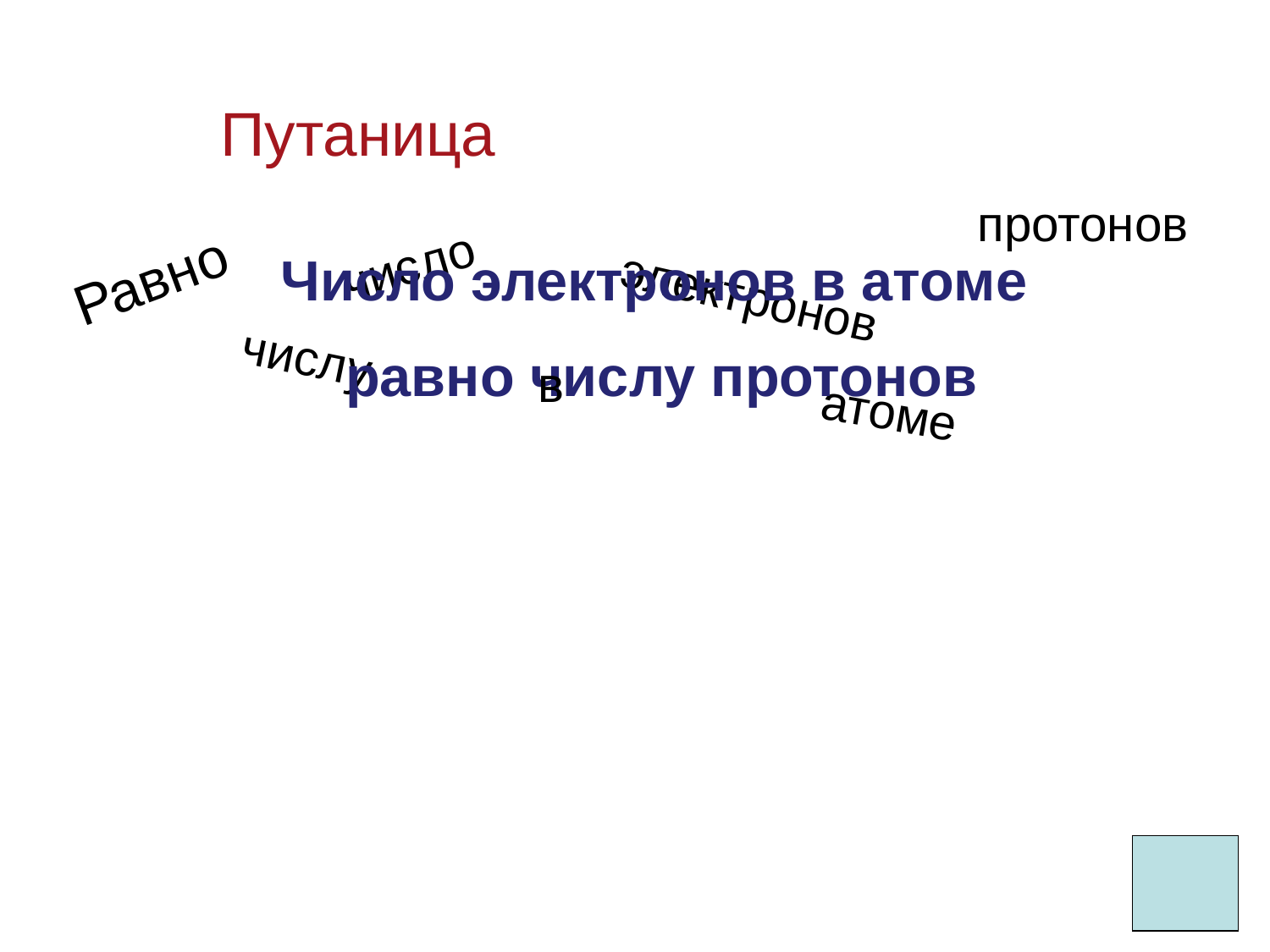

Путаница
число
протонов

Равно
Число электронов в атоме
 равно числу протонов

электронов
числу
в
атоме